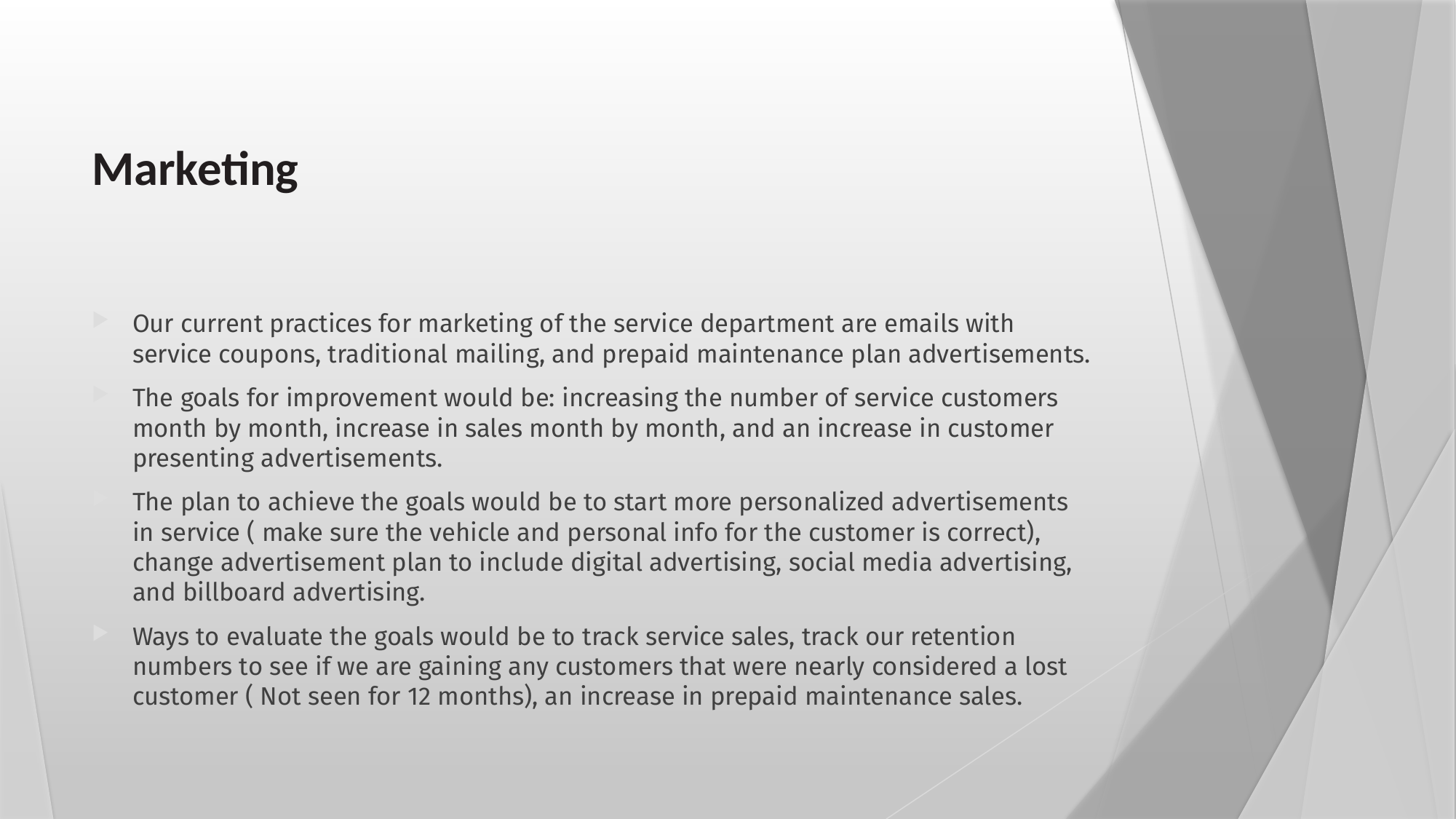

# Marketing

Our current practices for marketing of the service department are emails with service coupons, traditional mailing, and prepaid maintenance plan advertisements.
The goals for improvement would be: increasing the number of service customers month by month, increase in sales month by month, and an increase in customer presenting advertisements.
The plan to achieve the goals would be to start more personalized advertisements in service ( make sure the vehicle and personal info for the customer is correct), change advertisement plan to include digital advertising, social media advertising, and billboard advertising.
Ways to evaluate the goals would be to track service sales, track our retention numbers to see if we are gaining any customers that were nearly considered a lost customer ( Not seen for 12 months), an increase in prepaid maintenance sales.